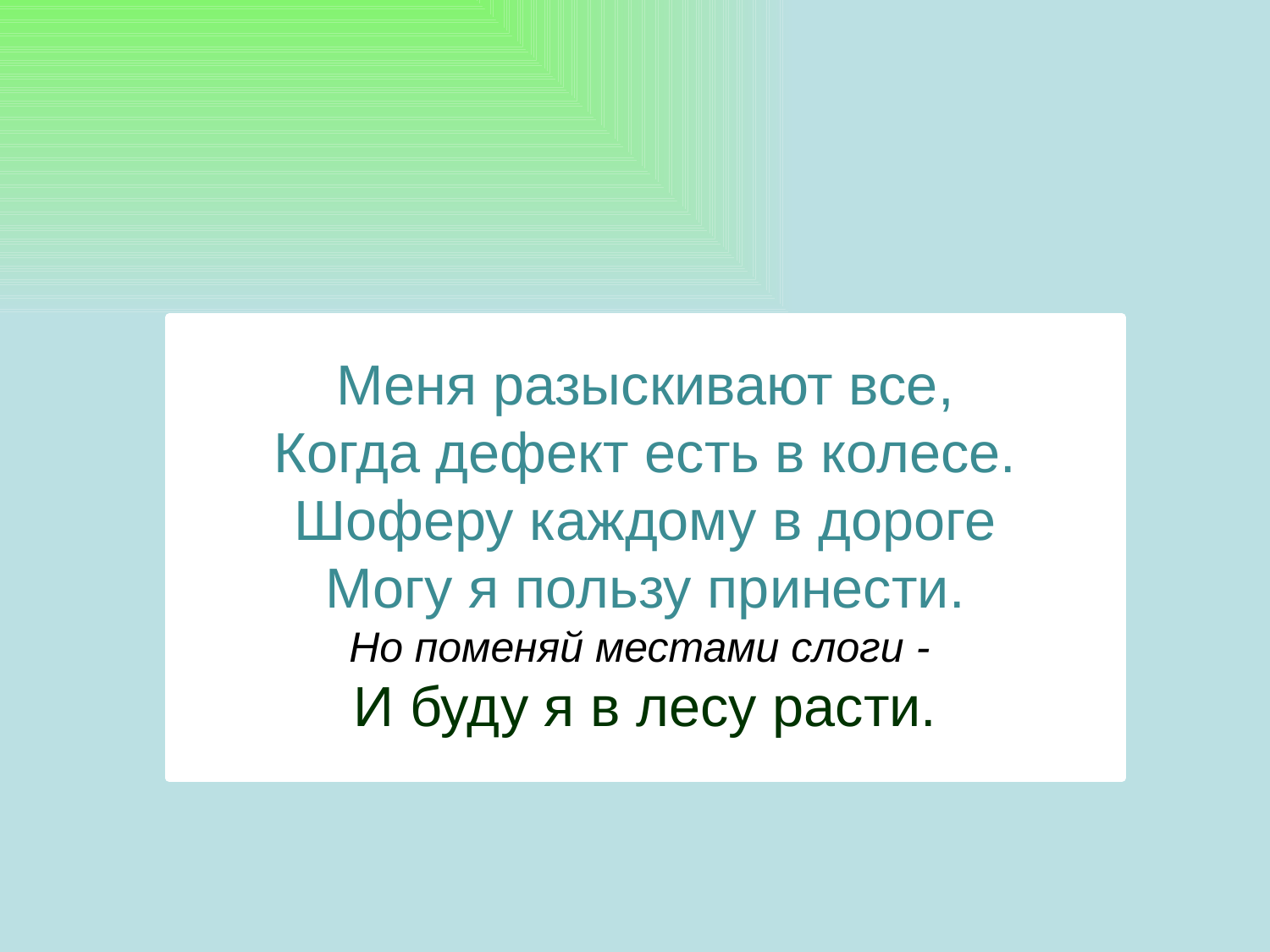

Меня разыскивают все,
Когда дефект есть в колесе.
Шоферу каждому в дороге
Могу я пользу принести.
Но поменяй местами слоги -
И буду я в лесу расти.

Н
Н
А
А
С
С
О
О
С
С